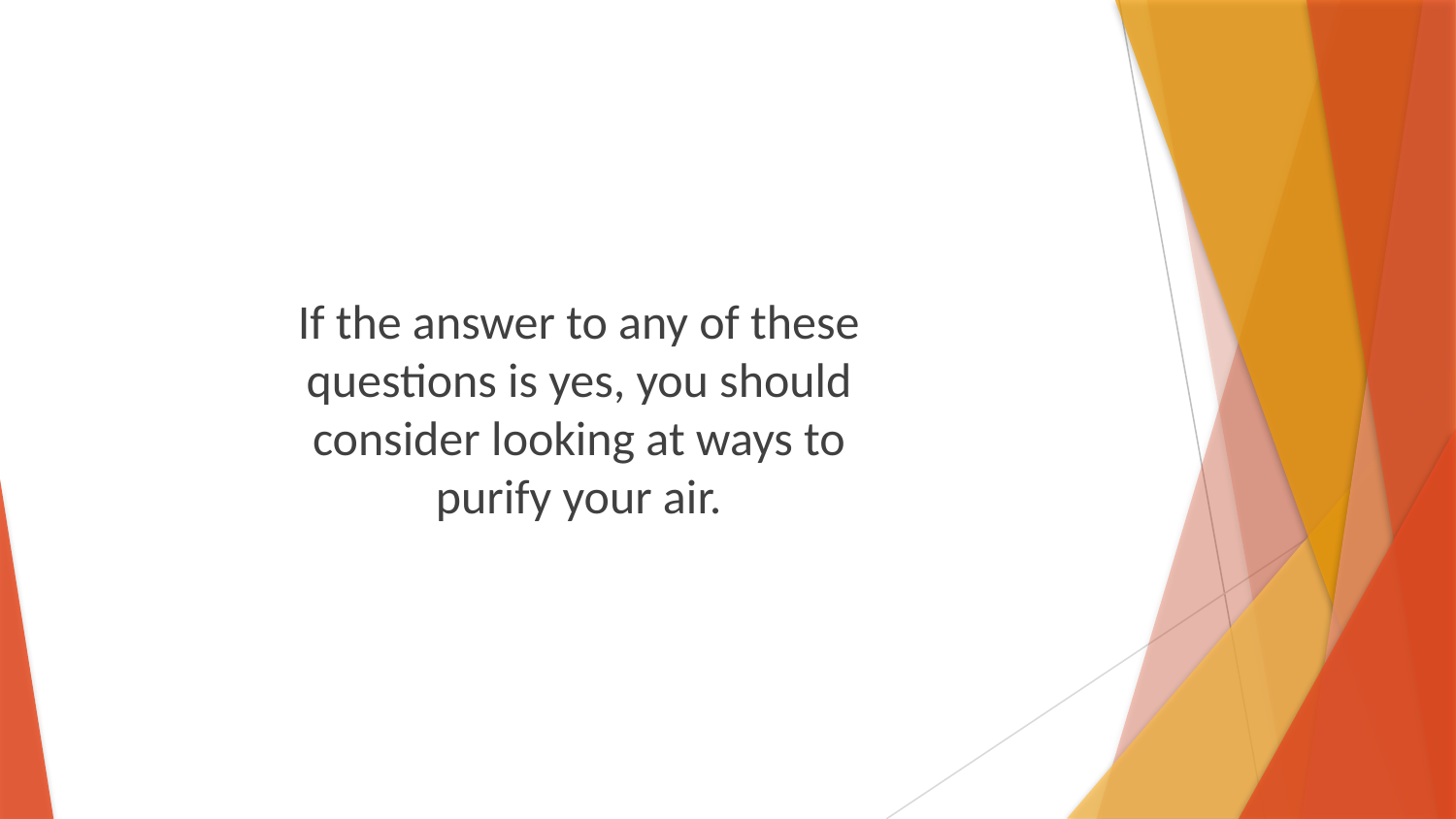

If the answer to any of these questions is yes, you should consider looking at ways to purify your air.